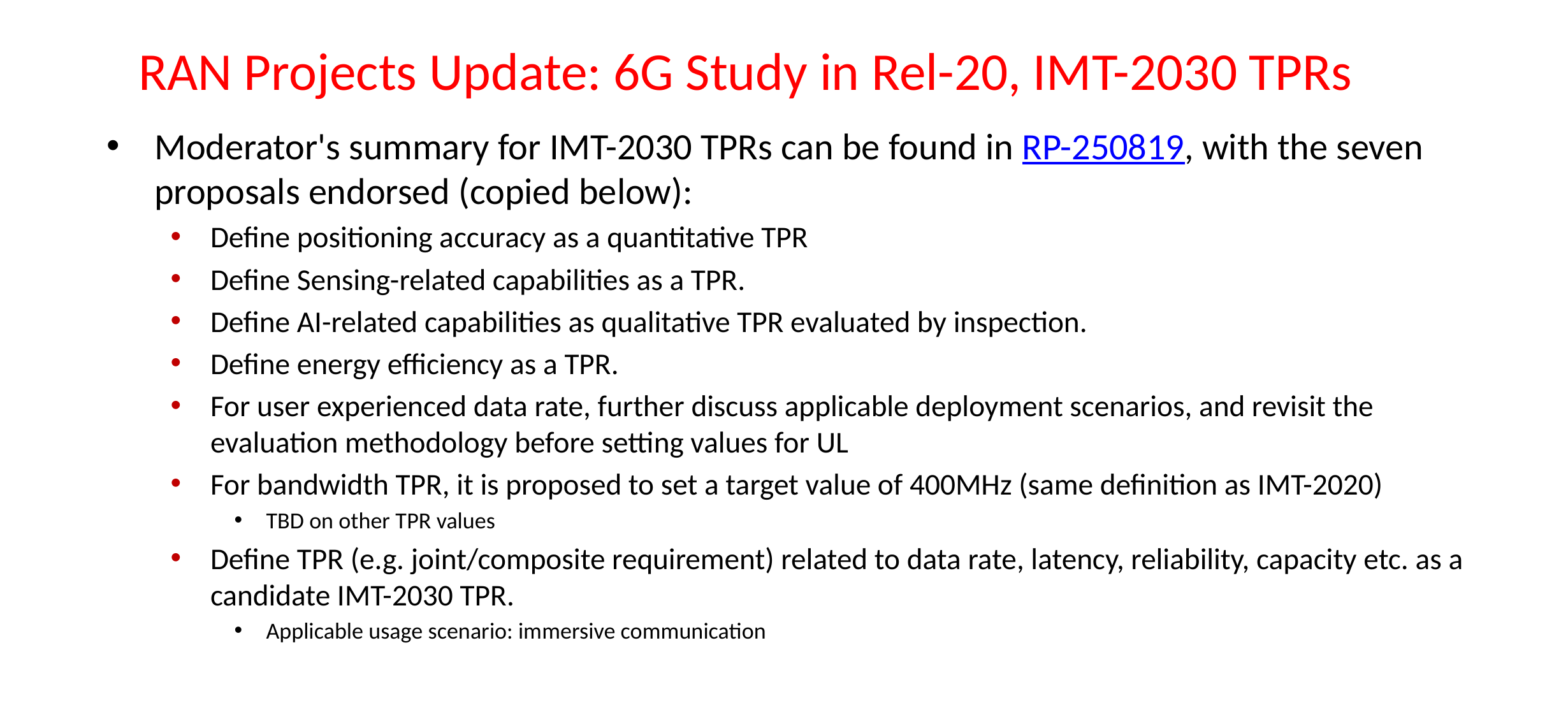

# RAN Projects Update: 6G Study in Rel-20, IMT-2030 TPRs
Moderator's summary for IMT-2030 TPRs can be found in RP-250819, with the seven proposals endorsed (copied below):
Define positioning accuracy as a quantitative TPR
Define Sensing-related capabilities as a TPR.
Define AI-related capabilities as qualitative TPR evaluated by inspection.
Define energy efficiency as a TPR.
For user experienced data rate, further discuss applicable deployment scenarios, and revisit the evaluation methodology before setting values for UL
For bandwidth TPR, it is proposed to set a target value of 400MHz (same definition as IMT-2020)
TBD on other TPR values
Define TPR (e.g. joint/composite requirement) related to data rate, latency, reliability, capacity etc. as a candidate IMT-2030 TPR.
Applicable usage scenario: immersive communication